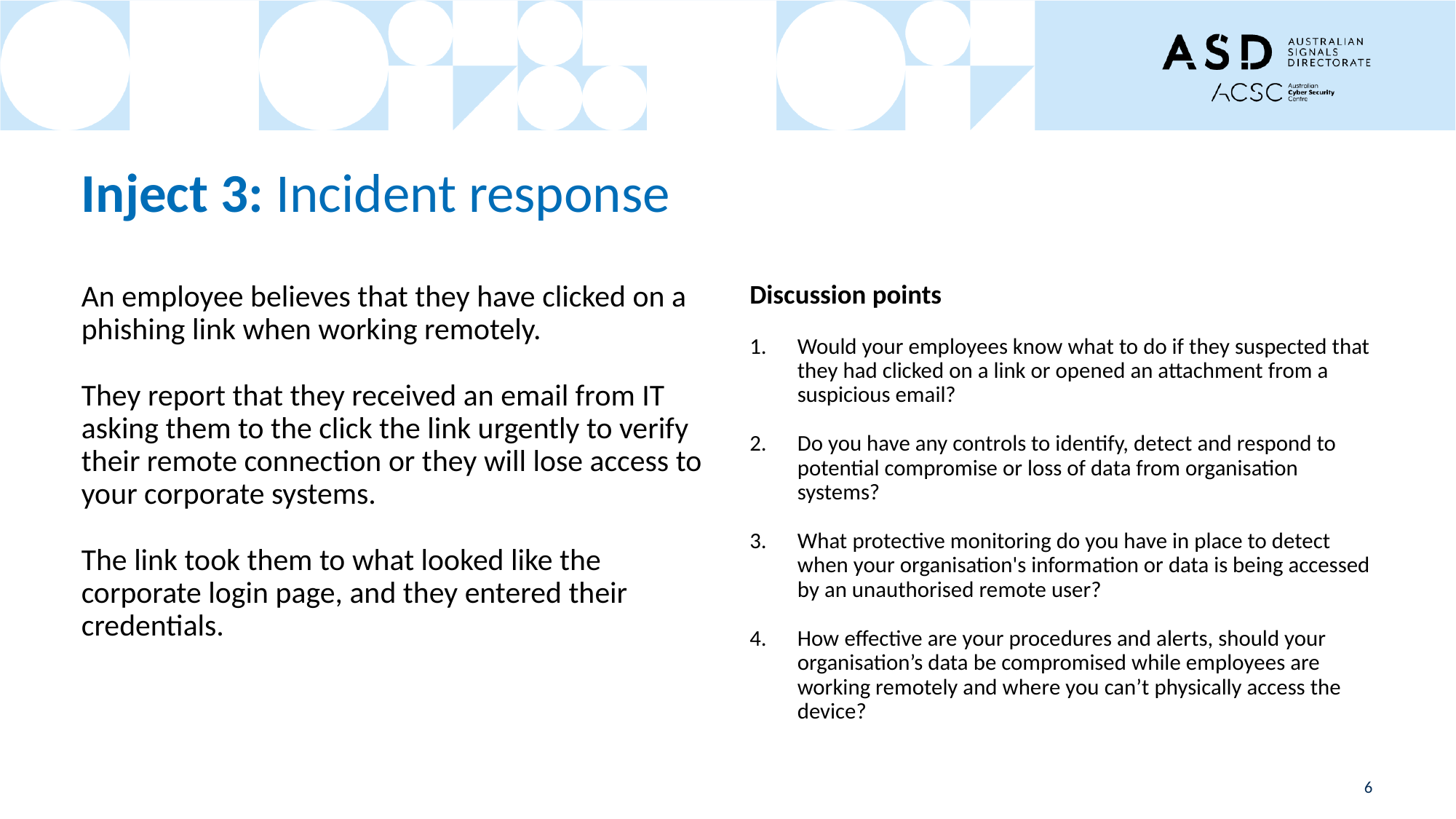

# Inject 3: Incident response
An employee believes that they have clicked on a phishing link when working remotely.
They report that they received an email from IT asking them to the click the link urgently to verify their remote connection or they will lose access to your corporate systems.
The link took them to what looked like the corporate login page, and they entered their credentials.
Discussion points
Would your employees know what to do if they suspected that they had clicked on a link or opened an attachment from a suspicious email?
Do you have any controls to identify, detect and respond to potential compromise or loss of data from organisation systems?
What protective monitoring do you have in place to detect when your organisation's information or data is being accessed by an unauthorised remote user?
How effective are your procedures and alerts, should your organisation’s data be compromised while employees are working remotely and where you can’t physically access the device?
6